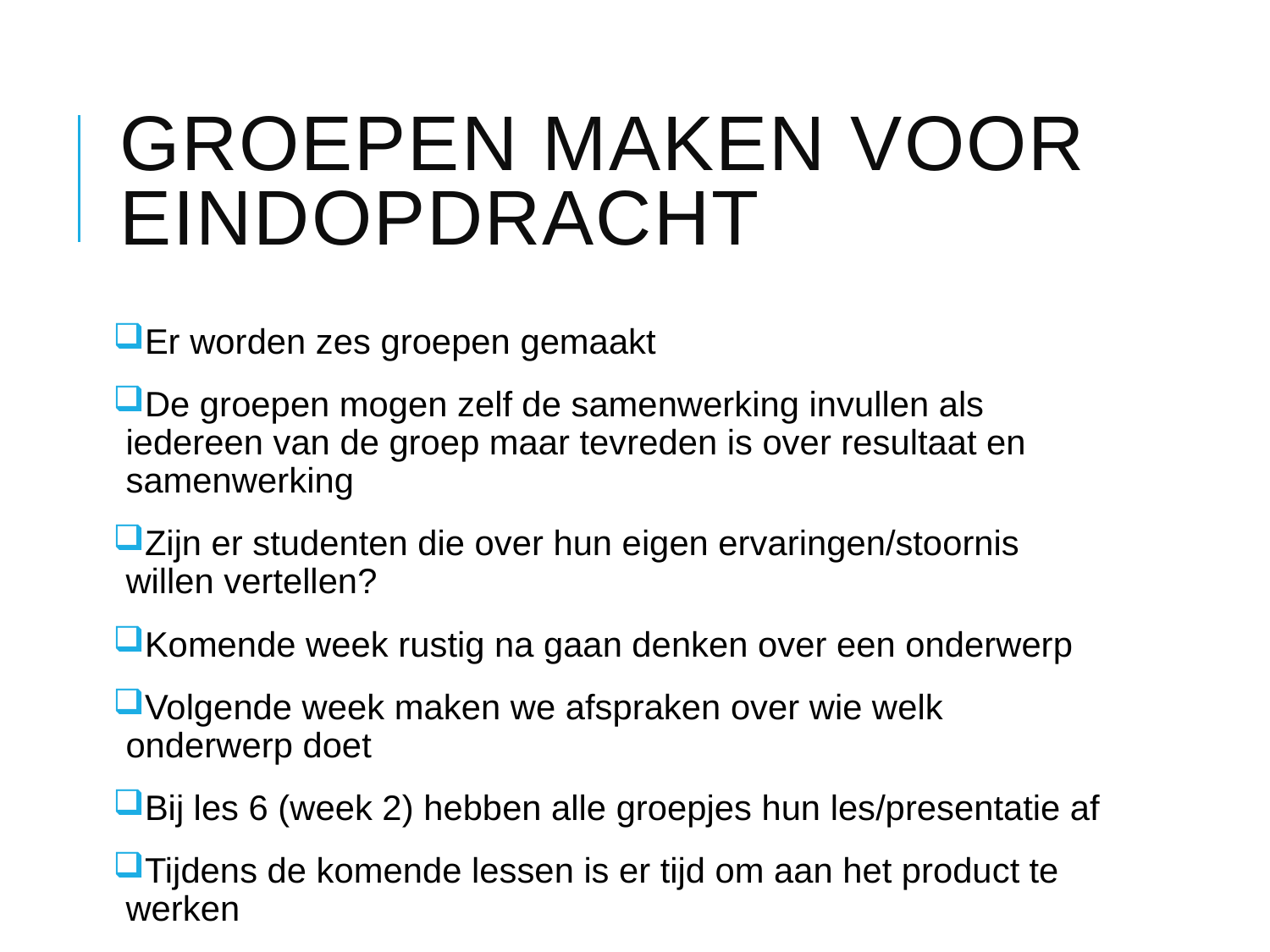

# Groepen maken voor eindopdracht
Er worden zes groepen gemaakt
De groepen mogen zelf de samenwerking invullen als iedereen van de groep maar tevreden is over resultaat en samenwerking
Zijn er studenten die over hun eigen ervaringen/stoornis willen vertellen?
Komende week rustig na gaan denken over een onderwerp
Volgende week maken we afspraken over wie welk onderwerp doet
Bij les 6 (week 2) hebben alle groepjes hun les/presentatie af
Tijdens de komende lessen is er tijd om aan het product te werken